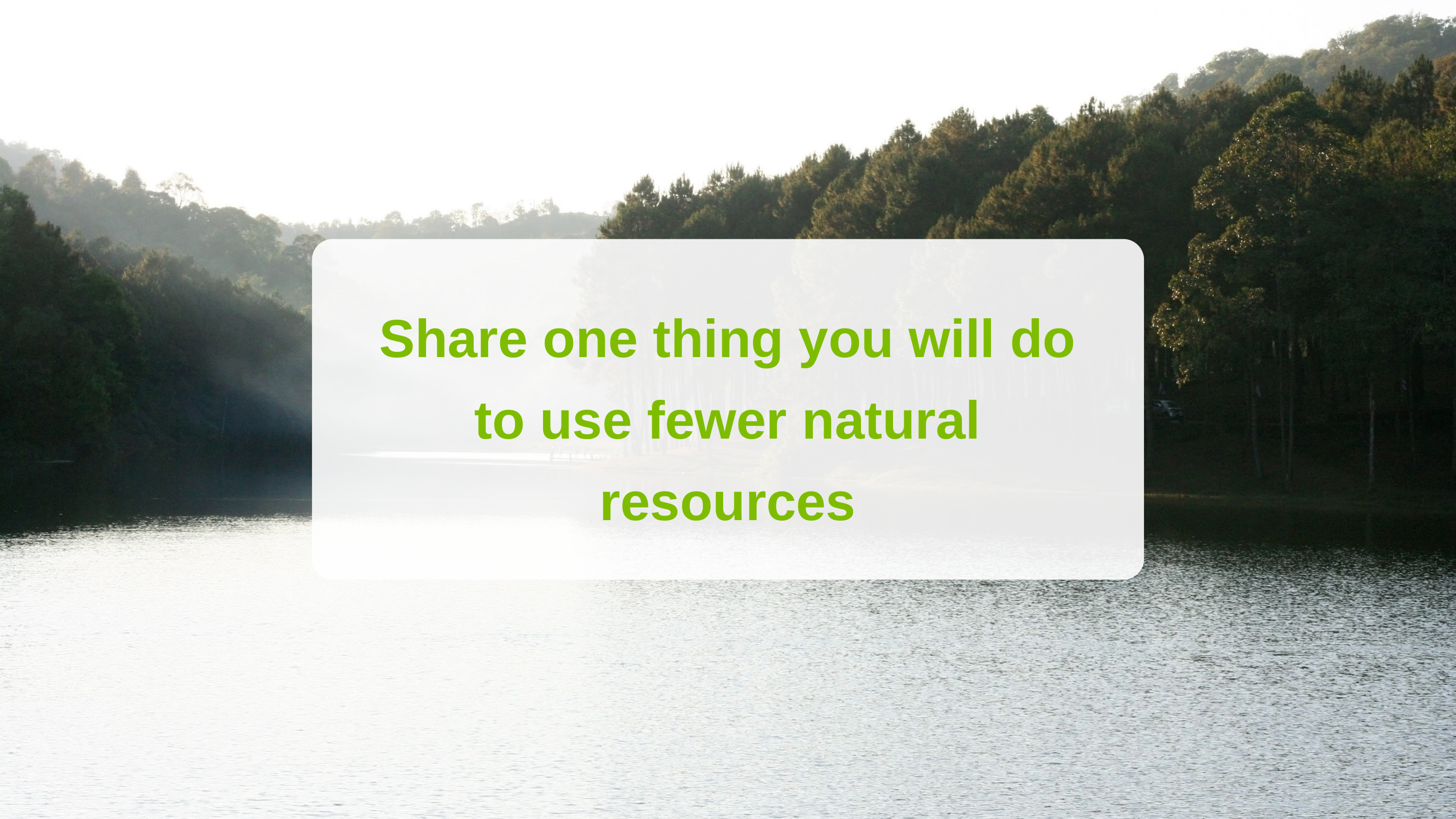

Share one thing you will do to use fewer natural resources